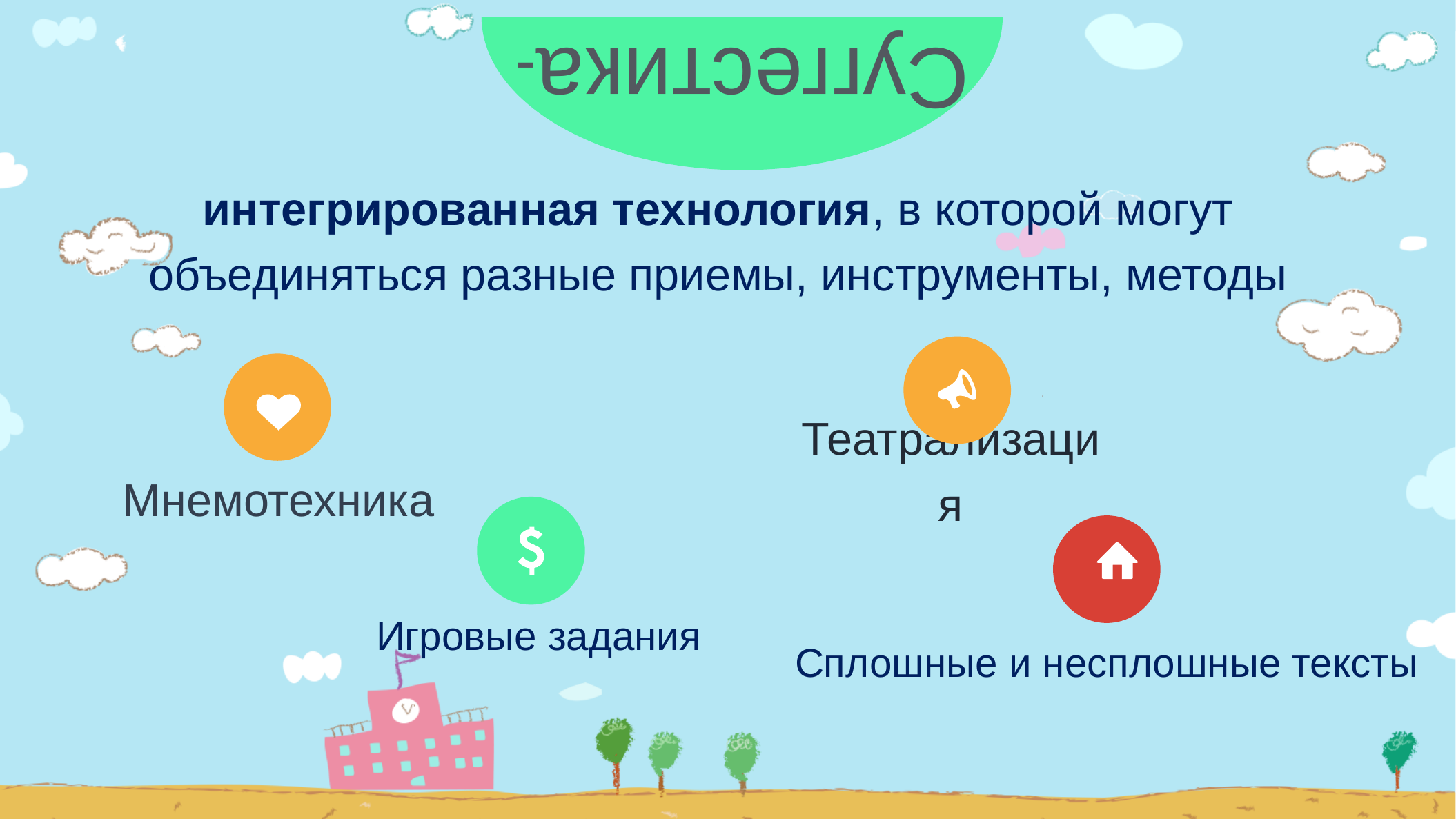

Суггестика-
интегрированная технология, в которой могут объединяться разные приемы, инструменты, методы

.

Театрализация
Мнемотехника

Сплошные и несплошные тексты
Игровые задания